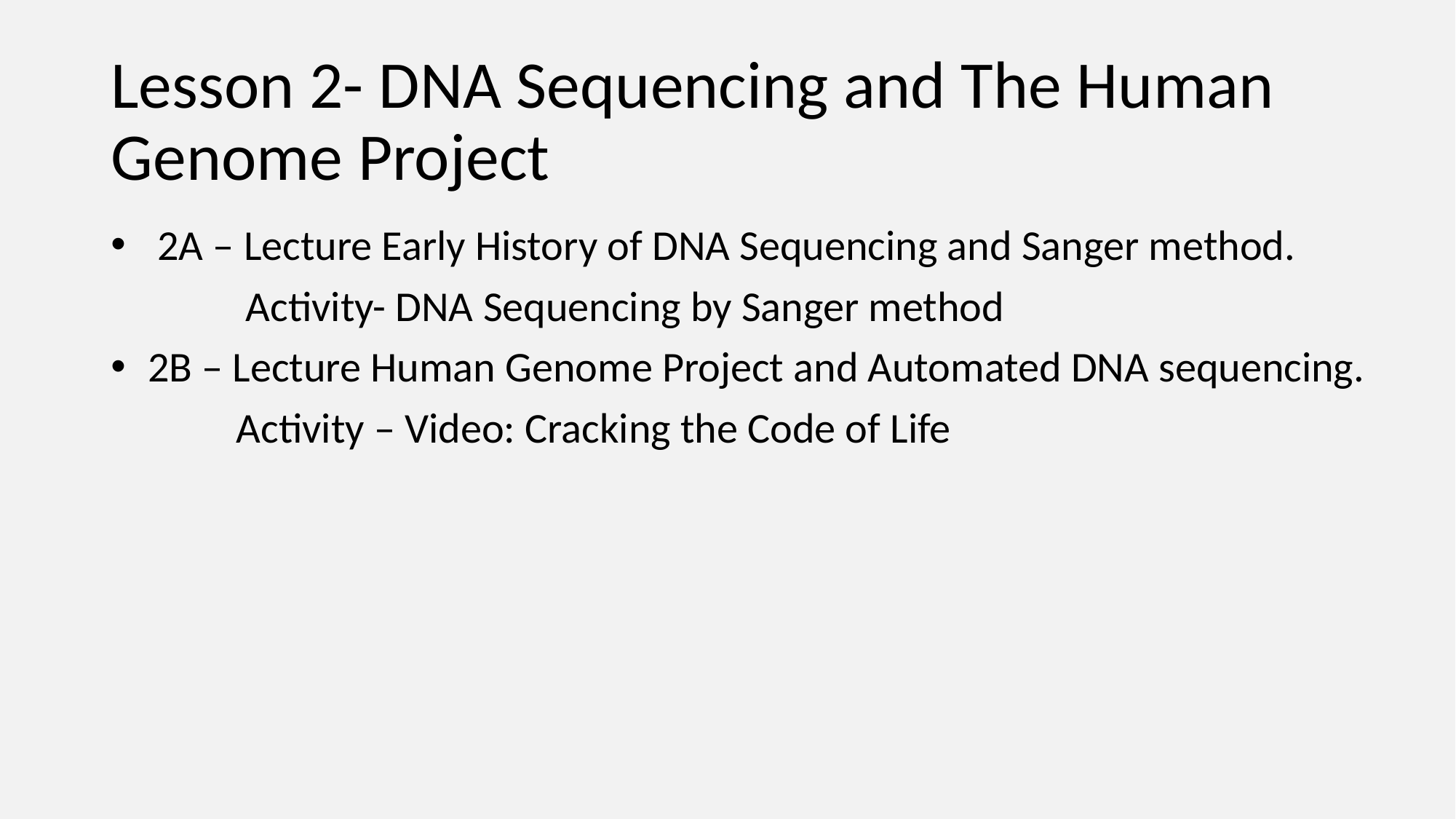

# Lesson 2- DNA Sequencing and The Human Genome Project
  2A – Lecture Early History of DNA Sequencing and Sanger method.
              Activity- DNA Sequencing by Sanger method
 2B – Lecture Human Genome Project and Automated DNA sequencing.
             Activity – Video: Cracking the Code of Life